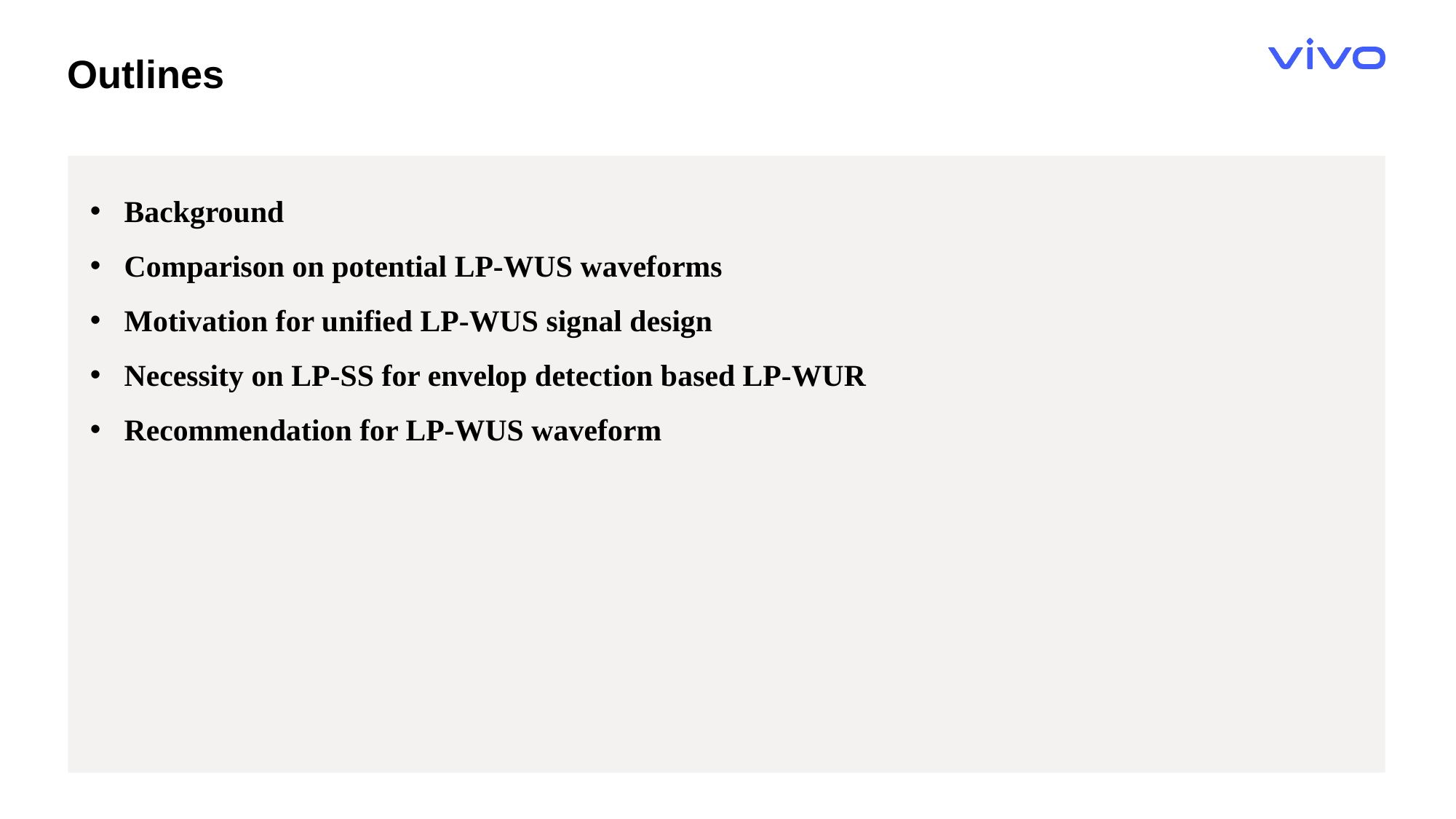

Outlines
Background
Comparison on potential LP-WUS waveforms
Motivation for unified LP-WUS signal design
Necessity on LP-SS for envelop detection based LP-WUR
Recommendation for LP-WUS waveform